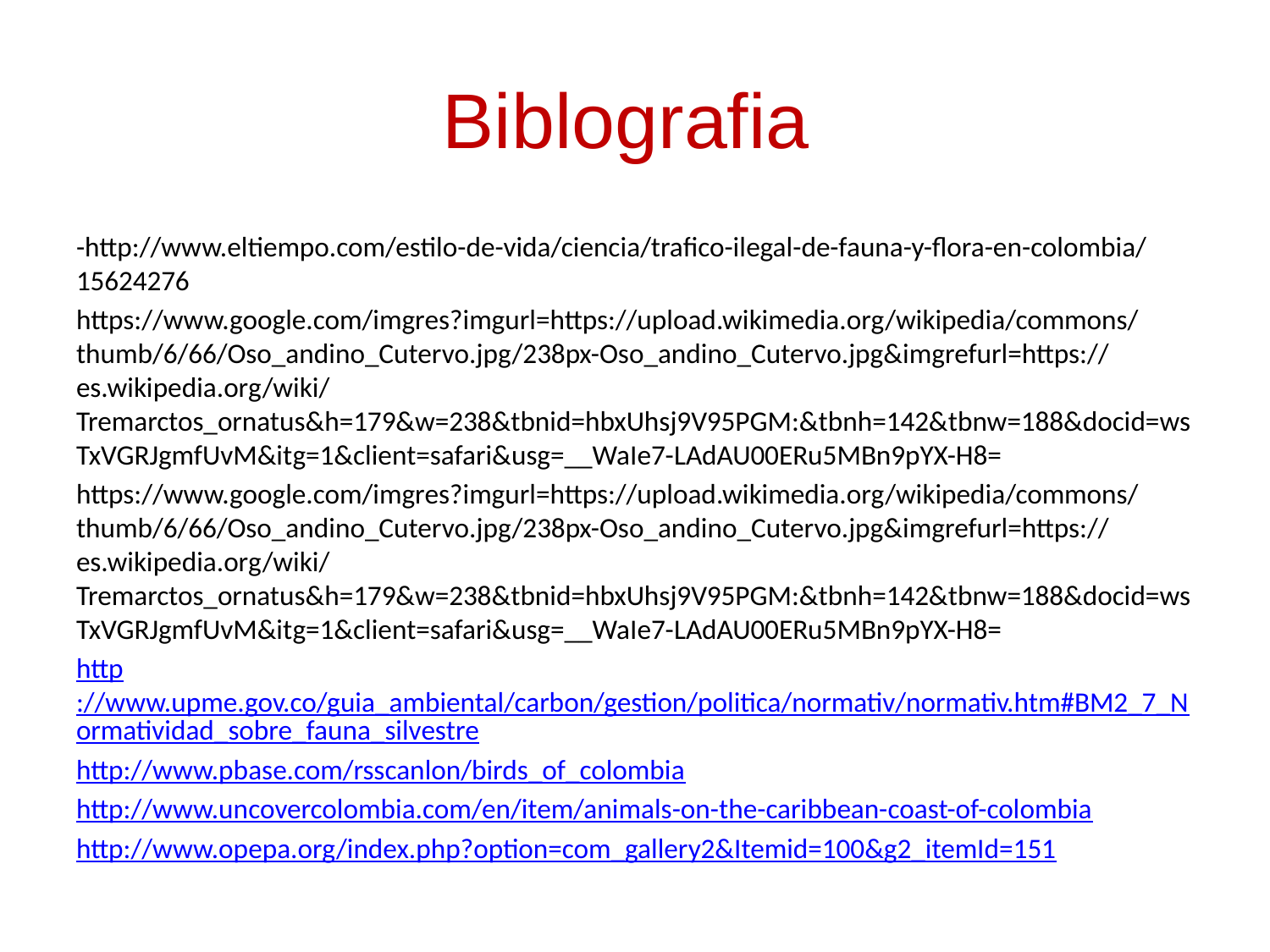

# Biblografia
-http://www.eltiempo.com/estilo-de-vida/ciencia/trafico-ilegal-de-fauna-y-flora-en-colombia/15624276
https://www.google.com/imgres?imgurl=https://upload.wikimedia.org/wikipedia/commons/thumb/6/66/Oso_andino_Cutervo.jpg/238px-Oso_andino_Cutervo.jpg&imgrefurl=https://es.wikipedia.org/wiki/Tremarctos_ornatus&h=179&w=238&tbnid=hbxUhsj9V95PGM:&tbnh=142&tbnw=188&docid=wsTxVGRJgmfUvM&itg=1&client=safari&usg=__WaIe7-LAdAU00ERu5MBn9pYX-H8=
https://www.google.com/imgres?imgurl=https://upload.wikimedia.org/wikipedia/commons/thumb/6/66/Oso_andino_Cutervo.jpg/238px-Oso_andino_Cutervo.jpg&imgrefurl=https://es.wikipedia.org/wiki/Tremarctos_ornatus&h=179&w=238&tbnid=hbxUhsj9V95PGM:&tbnh=142&tbnw=188&docid=wsTxVGRJgmfUvM&itg=1&client=safari&usg=__WaIe7-LAdAU00ERu5MBn9pYX-H8=
http://www.upme.gov.co/guia_ambiental/carbon/gestion/politica/normativ/normativ.htm#BM2_7_Normatividad_sobre_fauna_silvestre
http://www.pbase.com/rsscanlon/birds_of_colombia
http://www.uncovercolombia.com/en/item/animals-on-the-caribbean-coast-of-colombia
http://www.opepa.org/index.php?option=com_gallery2&Itemid=100&g2_itemId=151